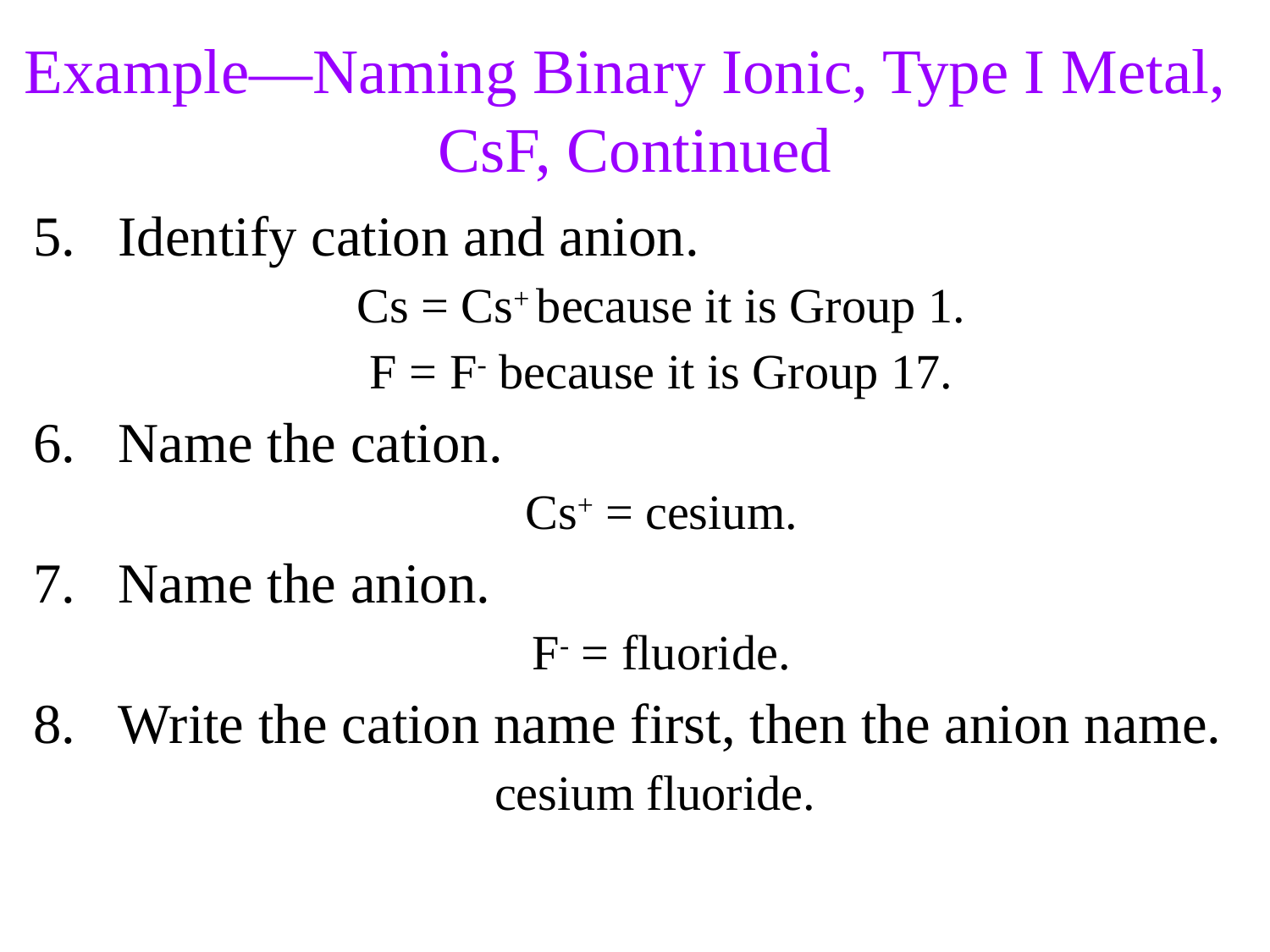

Example—Naming Binary Ionic, Type I Metal,
CsF, Continued
Identify cation and anion.
Cs = Cs+ because it is Group 1.
F = F- because it is Group 17.
Name the cation.
Cs+ = cesium.
Name the anion.
F- = fluoride.
Write the cation name first, then the anion name.
cesium fluoride.